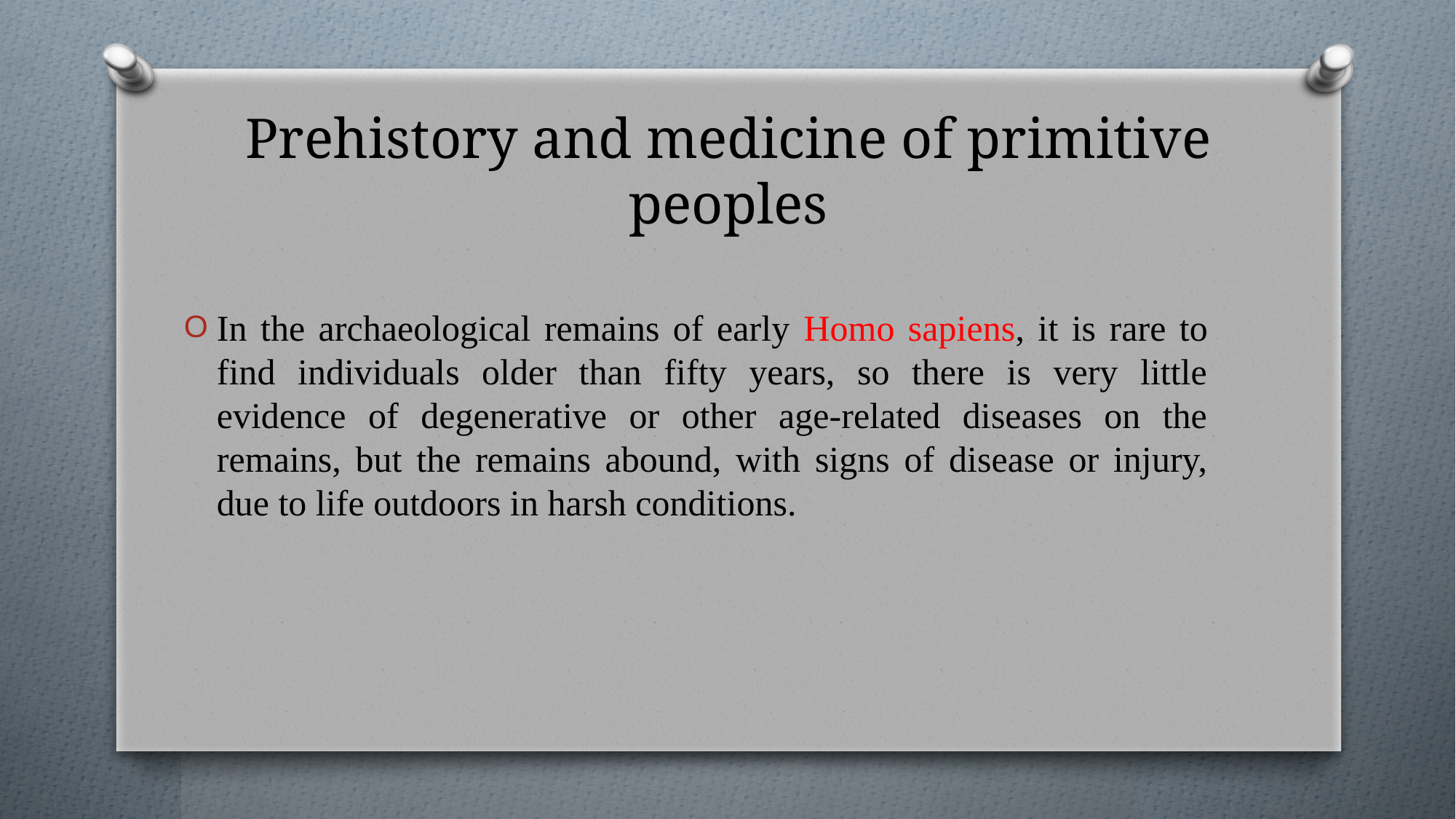

# Prehistory and medicine of primitive peoples
In the archaeological remains of early Homo sapiens, it is rare to find individuals older than fifty years, so there is very little evidence of degenerative or other age-related diseases on the remains, but the remains abound, with signs of disease or injury, due to life outdoors in harsh conditions.